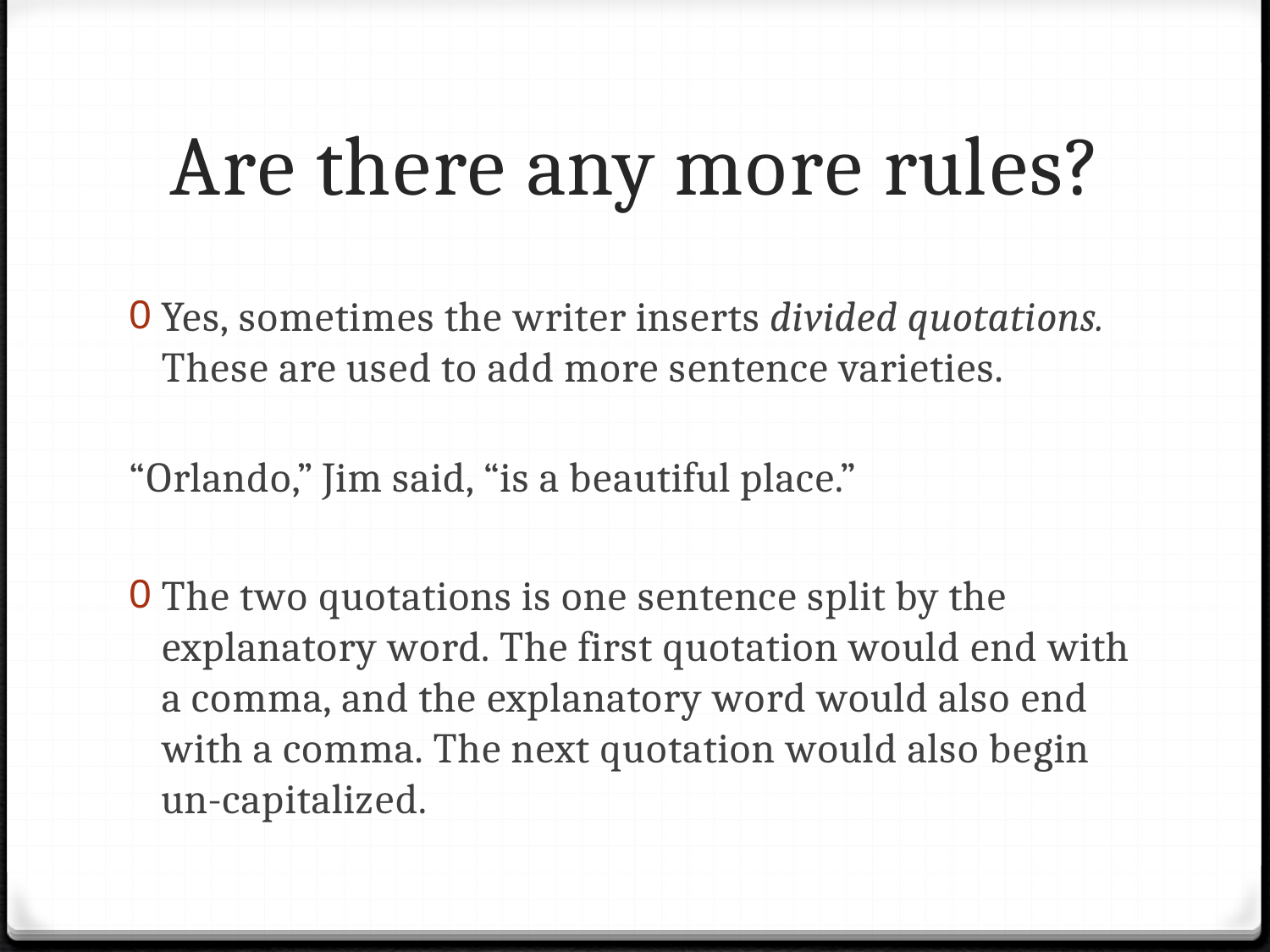

# Are there any more rules?
Yes, sometimes the writer inserts divided quotations. These are used to add more sentence varieties.
“Orlando,” Jim said, “is a beautiful place.”

The two quotations is one sentence split by the explanatory word. The first quotation would end with a comma, and the explanatory word would also end with a comma. The next quotation would also begin un-capitalized.